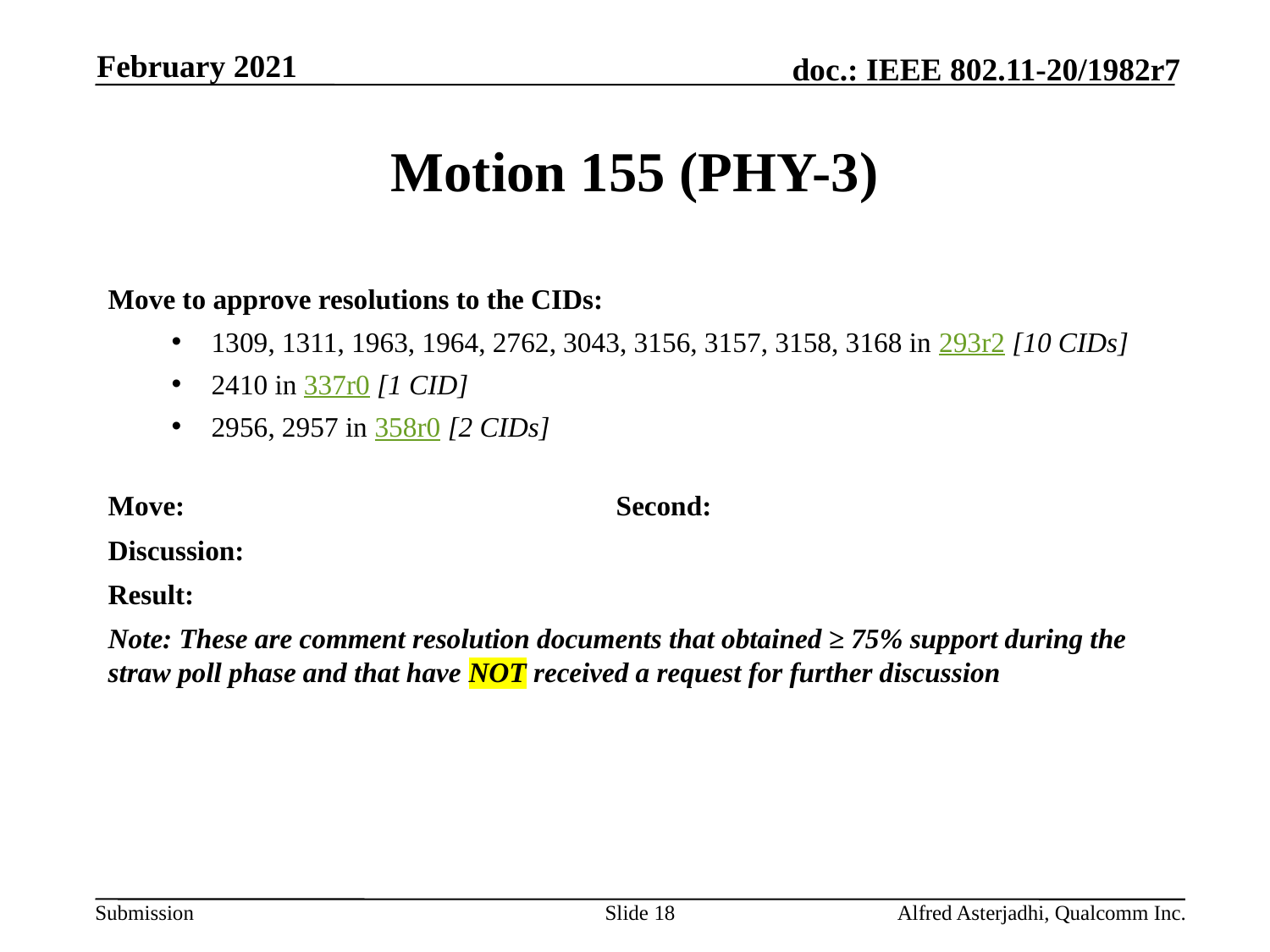

February 2021
# Motion 155 (PHY-3)
Move to approve resolutions to the CIDs:
1309, 1311, 1963, 1964, 2762, 3043, 3156, 3157, 3158, 3168 in 293r2 [10 CIDs]
2410 in 337r0 [1 CID]
2956, 2957 in 358r0 [2 CIDs]

Move: 				Second:
Discussion:
Result:
Note: These are comment resolution documents that obtained ≥ 75% support during the straw poll phase and that have NOT received a request for further discussion
Slide 18
Alfred Asterjadhi, Qualcomm Inc.